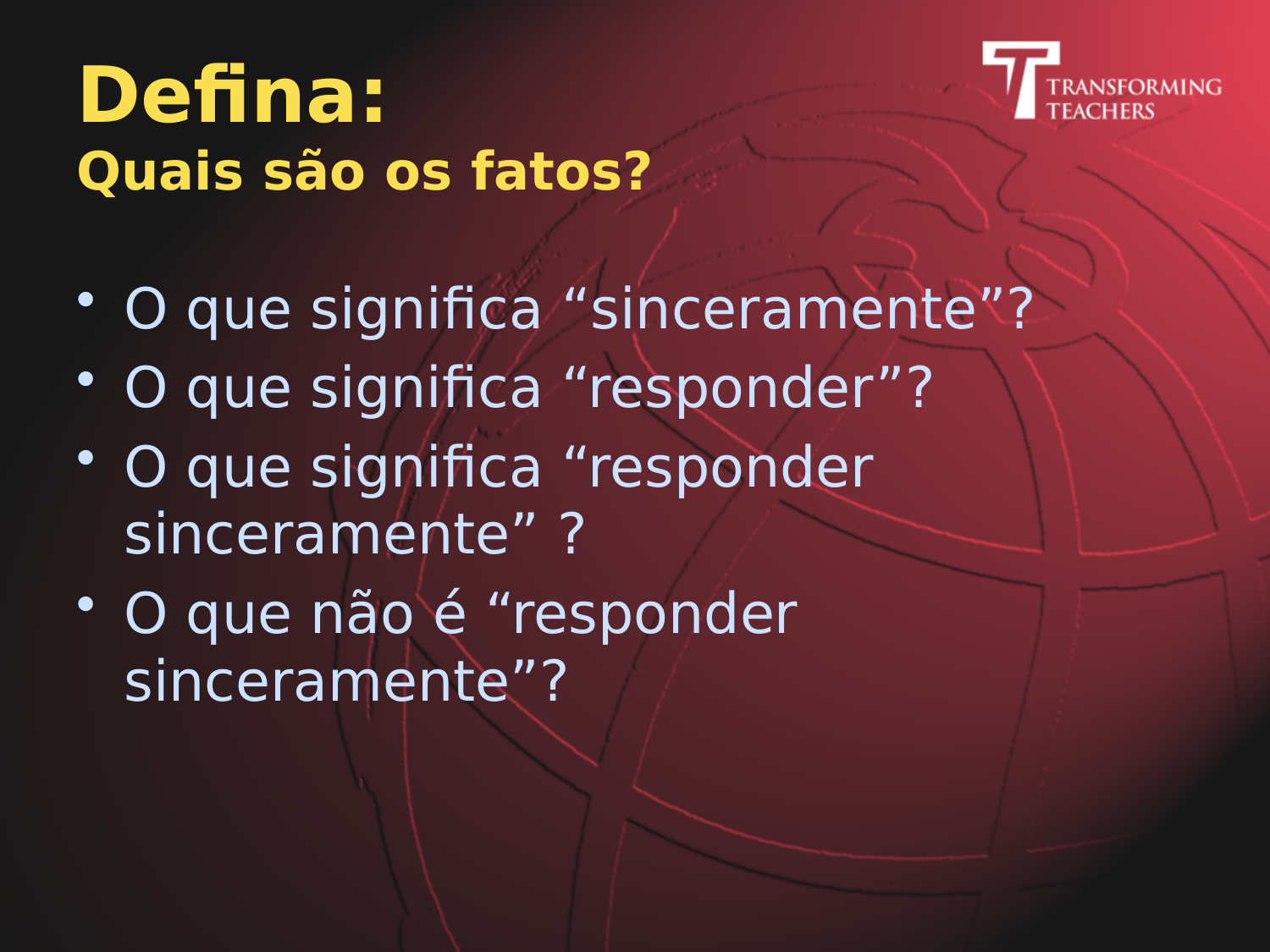

# Defina: Quais são os fatos?
O que significa “sinceramente”?
O que significa “responder”?
O que significa “responder sinceramente” ?
O que não é “responder sinceramente”?